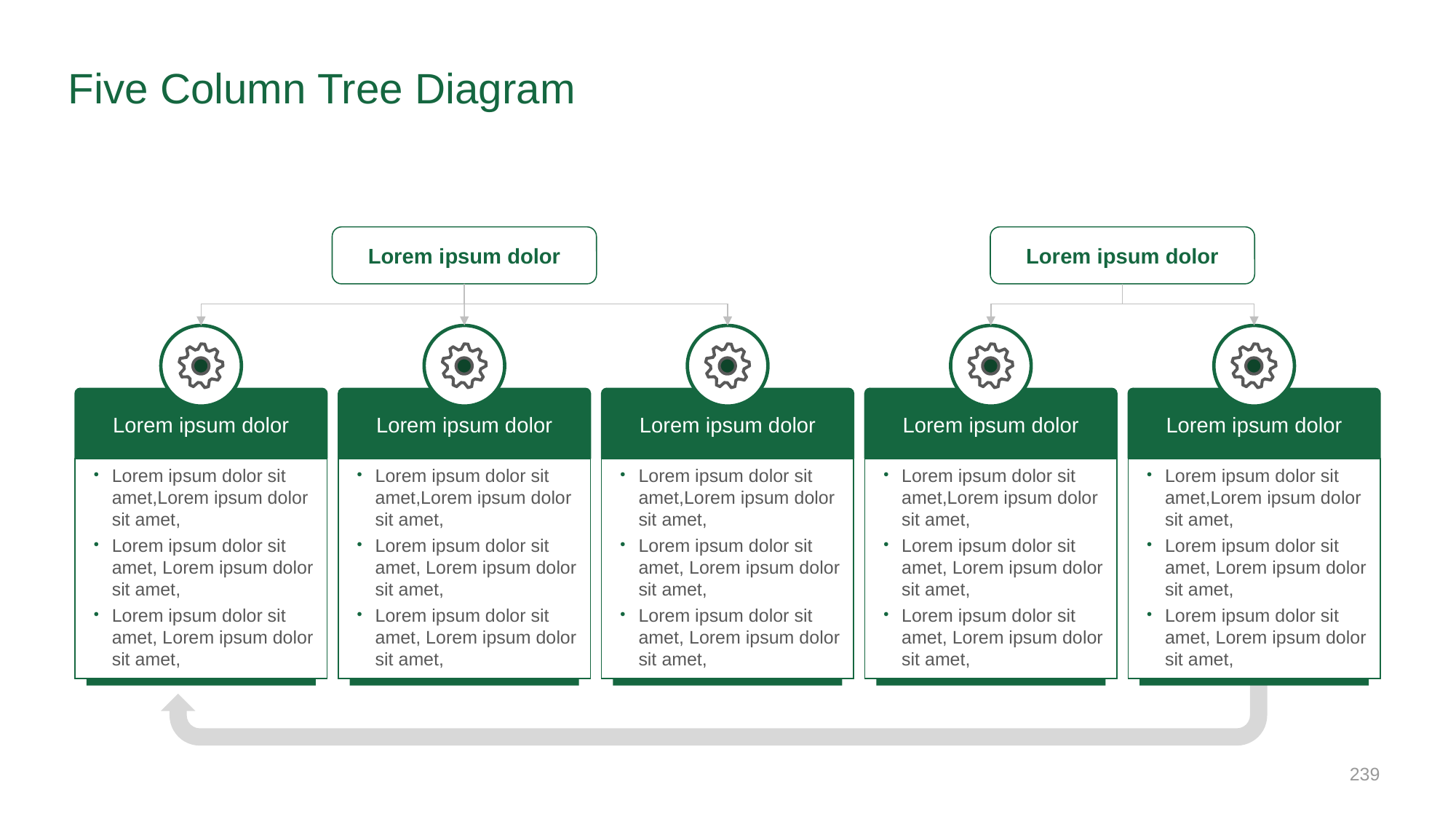

# Five Column Tree Diagram
Lorem ipsum dolor
Lorem ipsum dolor

Lorem ipsum dolor
Lorem ipsum dolor
Lorem ipsum dolor
Lorem ipsum dolor
Lorem ipsum dolor
Lorem ipsum dolor sit amet,Lorem ipsum dolor sit amet,
Lorem ipsum dolor sit amet, Lorem ipsum dolor sit amet,
Lorem ipsum dolor sit amet, Lorem ipsum dolor sit amet,
Lorem ipsum dolor sit amet,Lorem ipsum dolor sit amet,
Lorem ipsum dolor sit amet, Lorem ipsum dolor sit amet,
Lorem ipsum dolor sit amet, Lorem ipsum dolor sit amet,
Lorem ipsum dolor sit amet,Lorem ipsum dolor sit amet,
Lorem ipsum dolor sit amet, Lorem ipsum dolor sit amet,
Lorem ipsum dolor sit amet, Lorem ipsum dolor sit amet,
Lorem ipsum dolor sit amet,Lorem ipsum dolor sit amet,
Lorem ipsum dolor sit amet, Lorem ipsum dolor sit amet,
Lorem ipsum dolor sit amet, Lorem ipsum dolor sit amet,
Lorem ipsum dolor sit amet,Lorem ipsum dolor sit amet,
Lorem ipsum dolor sit amet, Lorem ipsum dolor sit amet,
Lorem ipsum dolor sit amet, Lorem ipsum dolor sit amet,

239